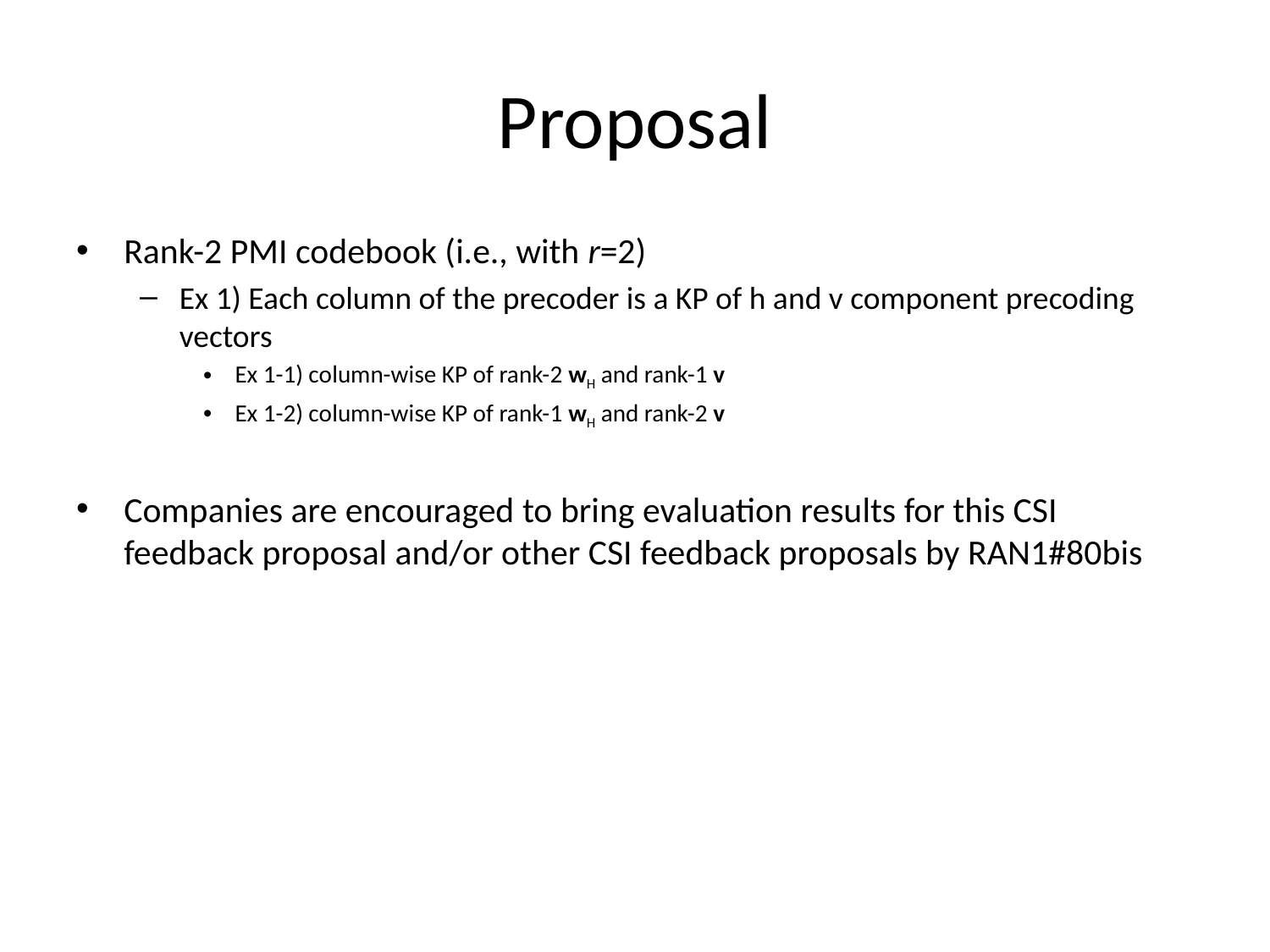

# Proposal
Rank-2 PMI codebook (i.e., with r=2)
Ex 1) Each column of the precoder is a KP of h and v component precoding vectors
Ex 1-1) column-wise KP of rank-2 wH and rank-1 v
Ex 1-2) column-wise KP of rank-1 wH and rank-2 v

Companies are encouraged to bring evaluation results for this CSI feedback proposal and/or other CSI feedback proposals by RAN1#80bis